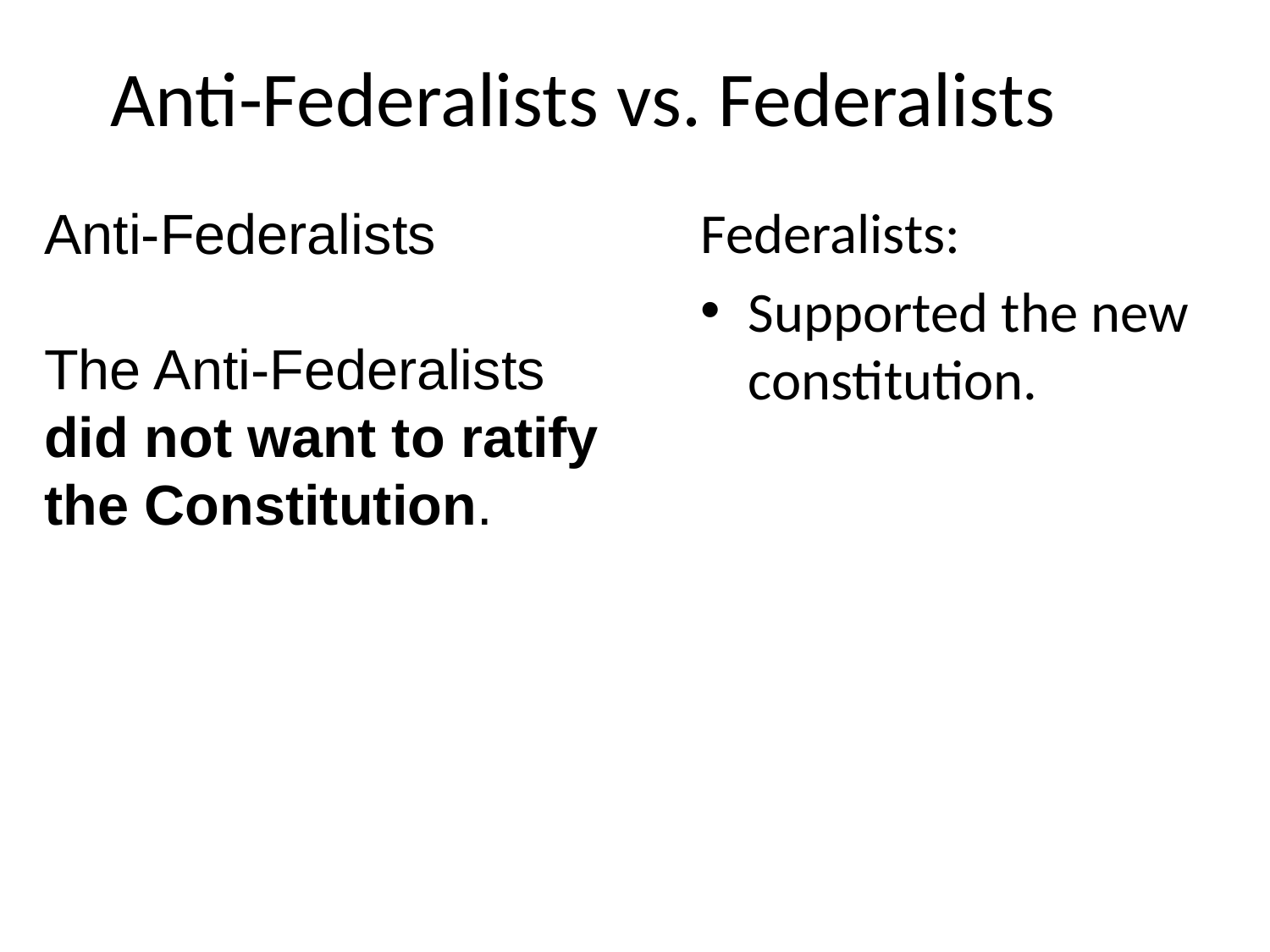

# Anti-Federalists vs. Federalists
Federalists:
Supported the new constitution.

Anti-Federalists

The Anti-Federalists did not want to ratify the Constitution.